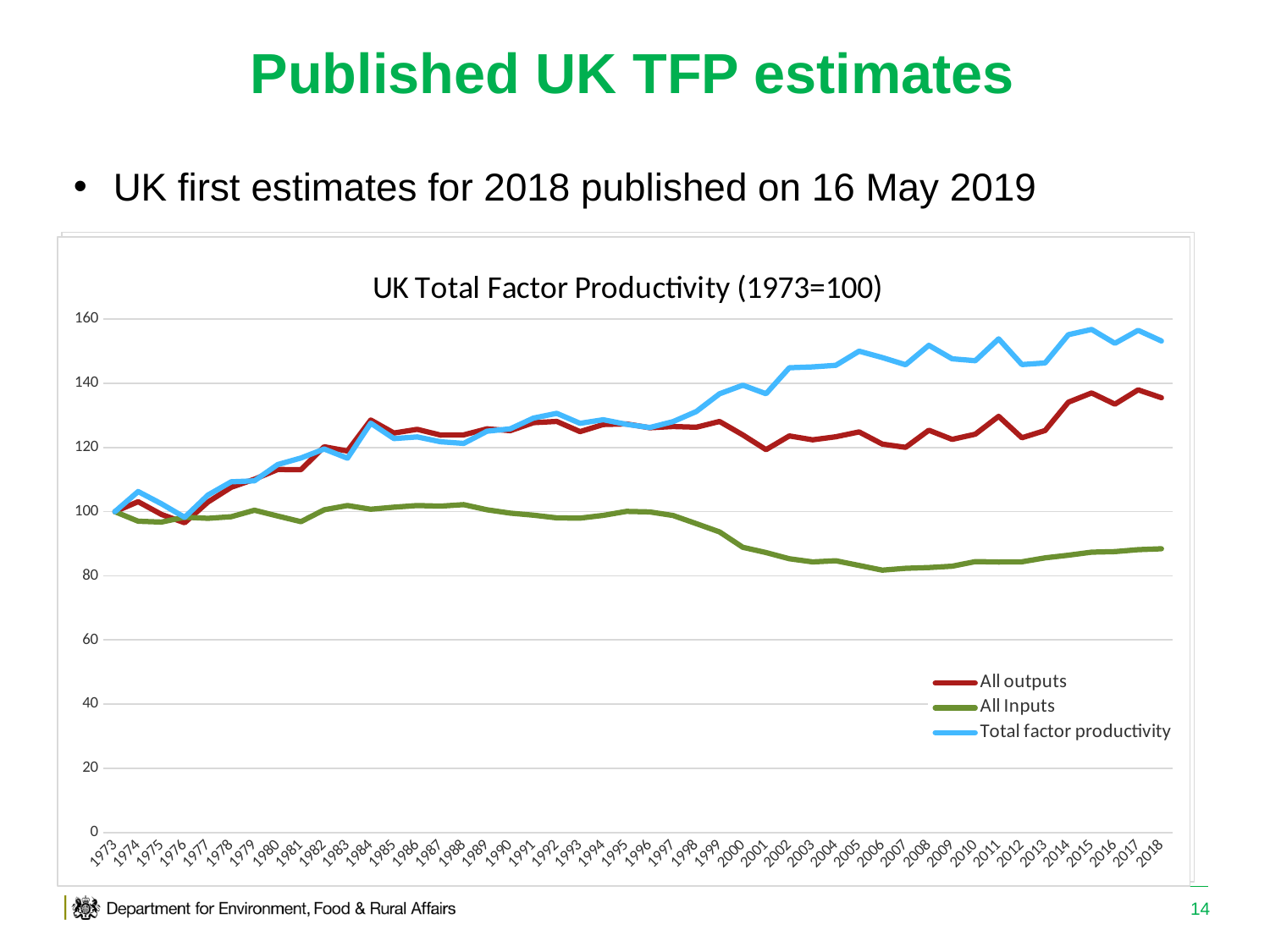

# Published UK TFP estimates
UK first estimates for 2018 published on 16 May 2019

### Chart: UK Total Factor Productivity (1973=100)

| Category | All outputs | All Inputs | Total factor productivity |
|---|---|---|---|
| 1973 | 100.0 | 100.0 | 100.0 |
| 1974 | 103.10825660080656 | 97.02446137783686 | 106.27037258086693 |
| 1975 | 99.13265927436136 | 96.74653065340195 | 102.4663712536709 |
| 1976 | 96.53221235870751 | 98.2718076008926 | 98.22981251220084 |
| 1977 | 102.98124312104244 | 97.92577038157225 | 105.16255600519796 |
| 1978 | 107.59707476059836 | 98.42231181852581 | 109.32183238998623 |
| 1979 | 110.11518304039716 | 100.46010400798464 | 109.61085908456272 |
| 1980 | 113.13397829849956 | 98.63383151620722 | 114.70098703395675 |
| 1981 | 113.09318256524024 | 96.88154542784171 | 116.73346256586412 |
| 1982 | 120.22498419888052 | 100.58753854637474 | 119.52274201784168 |
| 1983 | 118.9025465778632 | 101.90848799265657 | 116.67580288938369 |
| 1984 | 128.5559681871042 | 100.75852034407016 | 127.58818584087118 |
| 1985 | 124.51932196107715 | 101.40610087333415 | 122.79273228009589 |
| 1986 | 125.66545740114053 | 101.91923990758696 | 123.29905277461346 |
| 1987 | 123.88690829773958 | 101.72807369183859 | 121.78241836469452 |
| 1988 | 123.93862786963152 | 102.19548786112527 | 121.27602740940317 |
| 1989 | 125.82296856932216 | 100.59033488204012 | 125.0845508337076 |
| 1990 | 125.25633527571304 | 99.55260482734923 | 125.81924450188018 |
| 1991 | 127.73657033265648 | 98.89239516870293 | 129.16723284409036 |
| 1992 | 128.12493680153358 | 98.05430527733408 | 130.66732402942287 |
| 1993 | 124.95322596325893 | 97.9783768493733 | 127.53143089454863 |
| 1994 | 127.16526511749507 | 98.84047066840324 | 128.65708171718222 |
| 1995 | 127.34281890230983 | 100.09431303328181 | 127.22283119118647 |
| 1996 | 126.14773640368033 | 99.93217339534263 | 126.23335620313799 |
| 1997 | 126.53294403546546 | 98.80598174043588 | 128.06202803375666 |
| 1998 | 126.32514949074991 | 96.27478803679543 | 131.21311619244437 |
| 1999 | 128.11695642801934 | 93.69254652971863 | 136.74188734680357 |
| 2000 | 123.9264289431316 | 88.88553855024819 | 139.42248757718258 |
| 2001 | 119.3284747817977 | 87.25753607736294 | 136.75434827314 |
| 2002 | 123.62005869559287 | 85.32878267729306 | 144.87498217701582 |
| 2003 | 122.39725155286953 | 84.33118263915458 | 145.1387822658627 |
| 2004 | 123.36030553210844 | 84.705284676629 | 145.63472161512578 |
| 2005 | 124.8613090226371 | 83.21997053409086 | 150.03767511728208 |
| 2006 | 121.04829987772064 | 81.7704296694949 | 148.0343204346383 |
| 2007 | 120.04886347950938 | 82.33535998860893 | 145.80474719017218 |
| 2008 | 125.39563459642149 | 82.58114826696553 | 151.84535118238702 |
| 2009 | 122.54189141444975 | 82.9904293818687 | 147.65785925819307 |
| 2010 | 124.15795301038884 | 84.42603956242905 | 147.06120724587575 |
| 2011 | 129.73116183126064 | 84.29974170653713 | 153.8927156893062 |
| 2012 | 123.04979751381117 | 84.36082998607624 | 145.86129313109006 |
| 2013 | 125.29337131075468 | 85.60827433021493 | 146.35661364632037 |
| 2014 | 134.1217704468343 | 86.43292210894298 | 155.17440250114728 |
| 2015 | 137.0054278745894 | 87.3718063913926 | 156.80736559440814 |
| 2016 | 133.50407028485554 | 87.55431975974193 | 152.48142027852478 |
| 2017 | 137.9882727990771 | 88.15362992933491 | 156.53158345230966 |
| 2018 | 135.50973109486003 | 88.43828333259154 | 153.2251938736147 |

### Chart: UK Total Factor Productivity (1973=100)

| Category | All outputs | All Inputs | Total factor productivity |
|---|---|---|---|
| 1973 | 100.0 | 100.0 | 100.0 |
| 1974 | 103.10825660080656 | 97.02446137783686 | 106.27037258086693 |
| 1975 | 99.13265927436136 | 96.74653065340195 | 102.4663712536709 |
| 1976 | 96.53221235870751 | 98.2718076008926 | 98.22981251220084 |
| 1977 | 102.98124312104244 | 97.92577038157225 | 105.16255600519796 |
| 1978 | 107.59707476059836 | 98.42231181852581 | 109.32183238998623 |
| 1979 | 110.11518304039716 | 100.46010400798464 | 109.61085908456272 |
| 1980 | 113.13397829849956 | 98.63383151620722 | 114.70098703395675 |
| 1981 | 113.09318256524024 | 96.88154542784171 | 116.73346256586412 |
| 1982 | 120.22498419888052 | 100.58753854637474 | 119.52274201784168 |
| 1983 | 118.9025465778632 | 101.90848799265657 | 116.67580288938369 |
| 1984 | 128.5559681871042 | 100.75852034407016 | 127.58818584087118 |
| 1985 | 124.51932196107715 | 101.40610087333415 | 122.79273228009589 |
| 1986 | 125.66545740114053 | 101.91923990758696 | 123.29905277461346 |
| 1987 | 123.88690829773958 | 101.72807369183859 | 121.78241836469452 |
| 1988 | 123.93862786963152 | 102.19548786112527 | 121.27602740940317 |
| 1989 | 125.82296856932216 | 100.59033488204012 | 125.0845508337076 |
| 1990 | 125.25633527571304 | 99.55260482734923 | 125.81924450188018 |
| 1991 | 127.73657033265648 | 98.89239516870293 | 129.16723284409036 |
| 1992 | 128.12493680153358 | 98.05430527733408 | 130.66732402942287 |
| 1993 | 124.95322596325893 | 97.9783768493733 | 127.53143089454863 |
| 1994 | 127.16526511749507 | 98.84047066840324 | 128.65708171718222 |
| 1995 | 127.34281890230983 | 100.09431303328181 | 127.22283119118647 |
| 1996 | 126.14773640368033 | 99.93217339534263 | 126.23335620313799 |
| 1997 | 126.53294403546546 | 98.80598174043588 | 128.06202803375666 |
| 1998 | 126.32514949074991 | 96.27478803679543 | 131.21311619244437 |
| 1999 | 128.11695642801934 | 93.69254652971863 | 136.74188734680357 |
| 2000 | 123.9264289431316 | 88.88553855024819 | 139.42248757718258 |
| 2001 | 119.3284747817977 | 87.25753607736294 | 136.75434827314 |
| 2002 | 123.62005869559287 | 85.32878267729306 | 144.87498217701582 |
| 2003 | 122.39725155286953 | 84.33118263915458 | 145.1387822658627 |
| 2004 | 123.36030553210844 | 84.705284676629 | 145.63472161512578 |
| 2005 | 124.8613090226371 | 83.21997053409086 | 150.03767511728208 |
| 2006 | 121.04829987772064 | 81.7704296694949 | 148.0343204346383 |
| 2007 | 120.04886347950938 | 82.33535998860893 | 145.80474719017218 |
| 2008 | 125.39563459642149 | 82.58114826696553 | 151.84535118238702 |
| 2009 | 122.54189141444975 | 82.9904293818687 | 147.65785925819307 |
| 2010 | 124.15795301038884 | 84.42603956242905 | 147.06120724587575 |
| 2011 | 129.73116183126064 | 84.29974170653713 | 153.8927156893062 |
| 2012 | 123.04979751381117 | 84.36082998607624 | 145.86129313109006 |
| 2013 | 125.29337131075468 | 85.60827433021493 | 146.35661364632037 |
| 2014 | 134.1217704468343 | 86.43292210894298 | 155.17440250114728 |
| 2015 | 137.0054278745894 | 87.3718063913926 | 156.80736559440814 |
| 2016 | 133.50407028485554 | 87.55431975974193 | 152.48142027852478 |
| 2017 | 137.9882727990771 | 88.15362992933491 | 156.53158345230966 |
| 2018 | 135.50973109486003 | 88.43828333259154 | 153.2251938736147 |
14